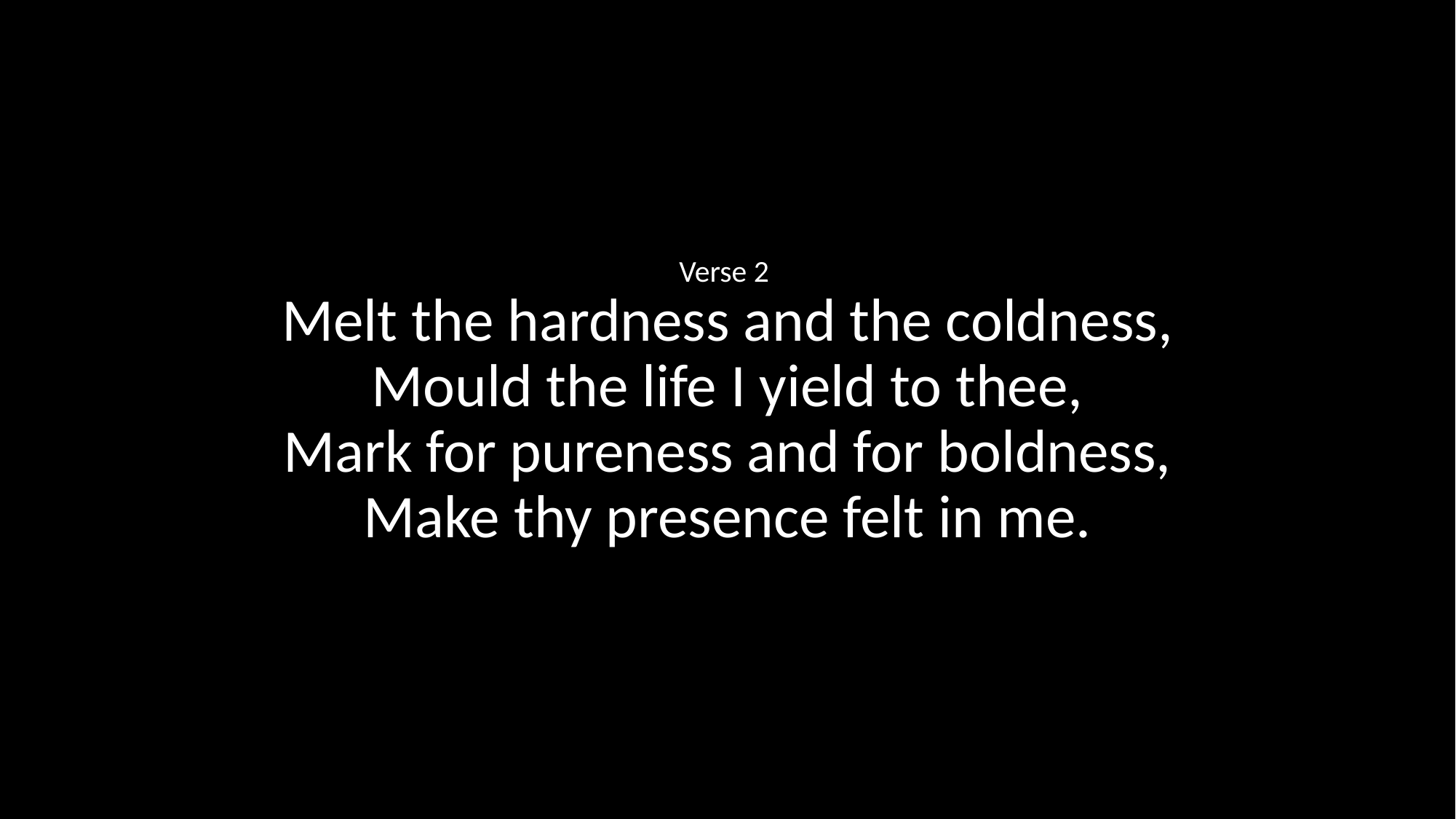

Verse 2
Melt the hardness and the coldness,
Mould the life I yield to thee,
Mark for pureness and for boldness,
Make thy presence felt in me.